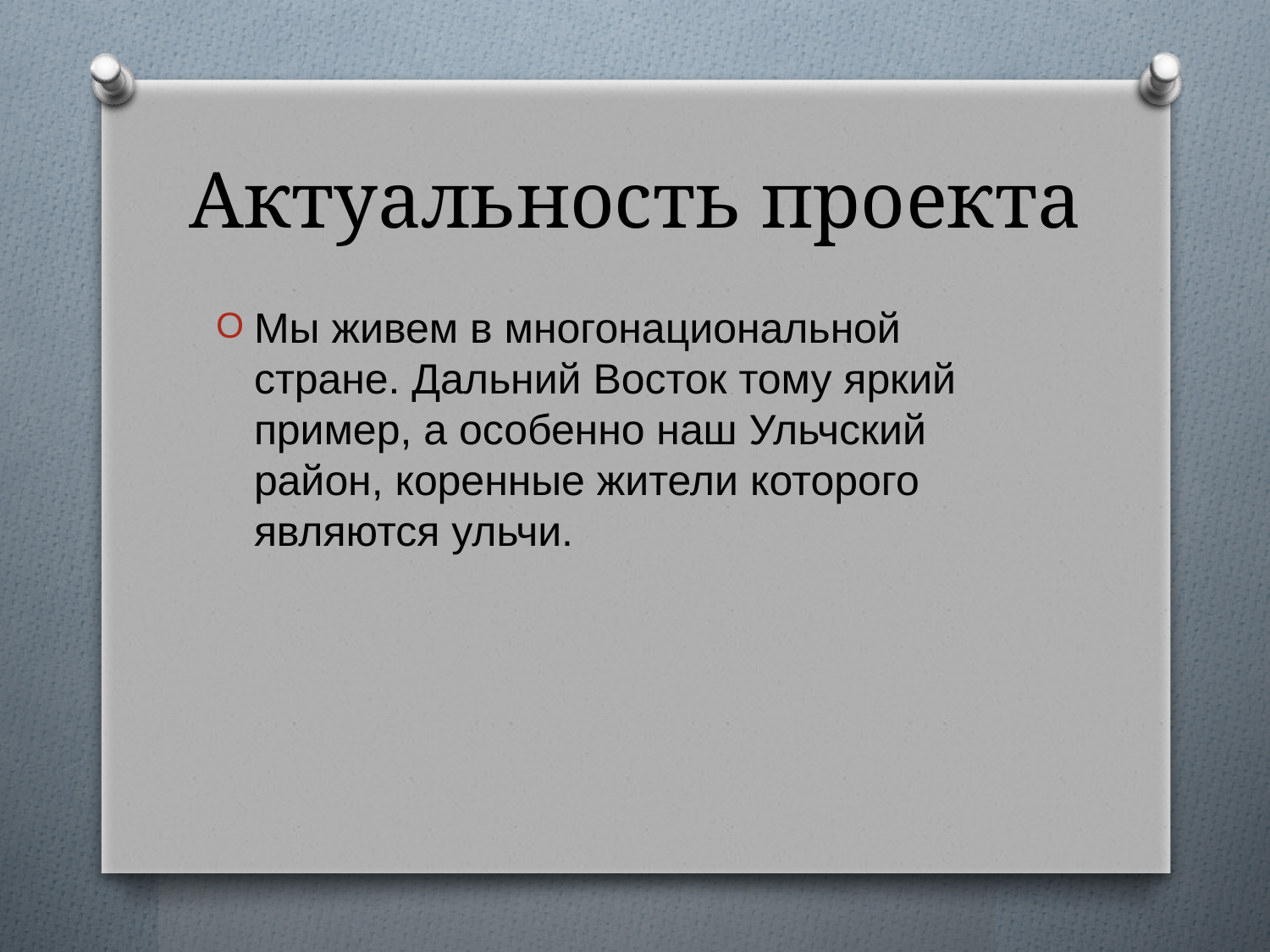

# Актуальность проекта
Мы живем в многонациональной стране. Дальний Восток тому яркий пример, а особенно наш Ульчский район, коренные жители которого являются ульчи.